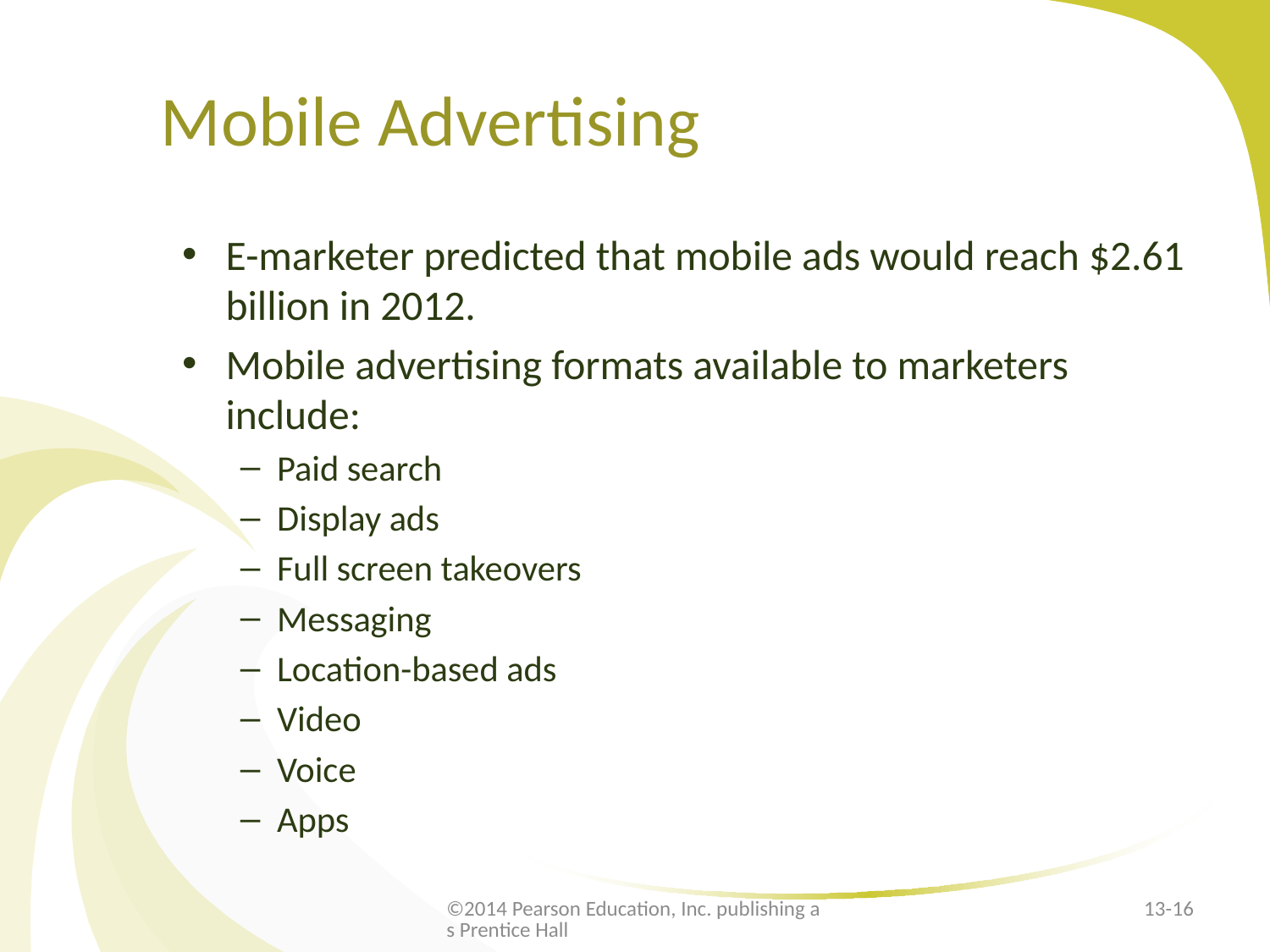

# Mobile Advertising
E-marketer predicted that mobile ads would reach $2.61 billion in 2012.
Mobile advertising formats available to marketers include:
Paid search
Display ads
Full screen takeovers
Messaging
Location-based ads
Video
Voice
Apps
©2014 Pearson Education, Inc. publishing as Prentice Hall
13-16